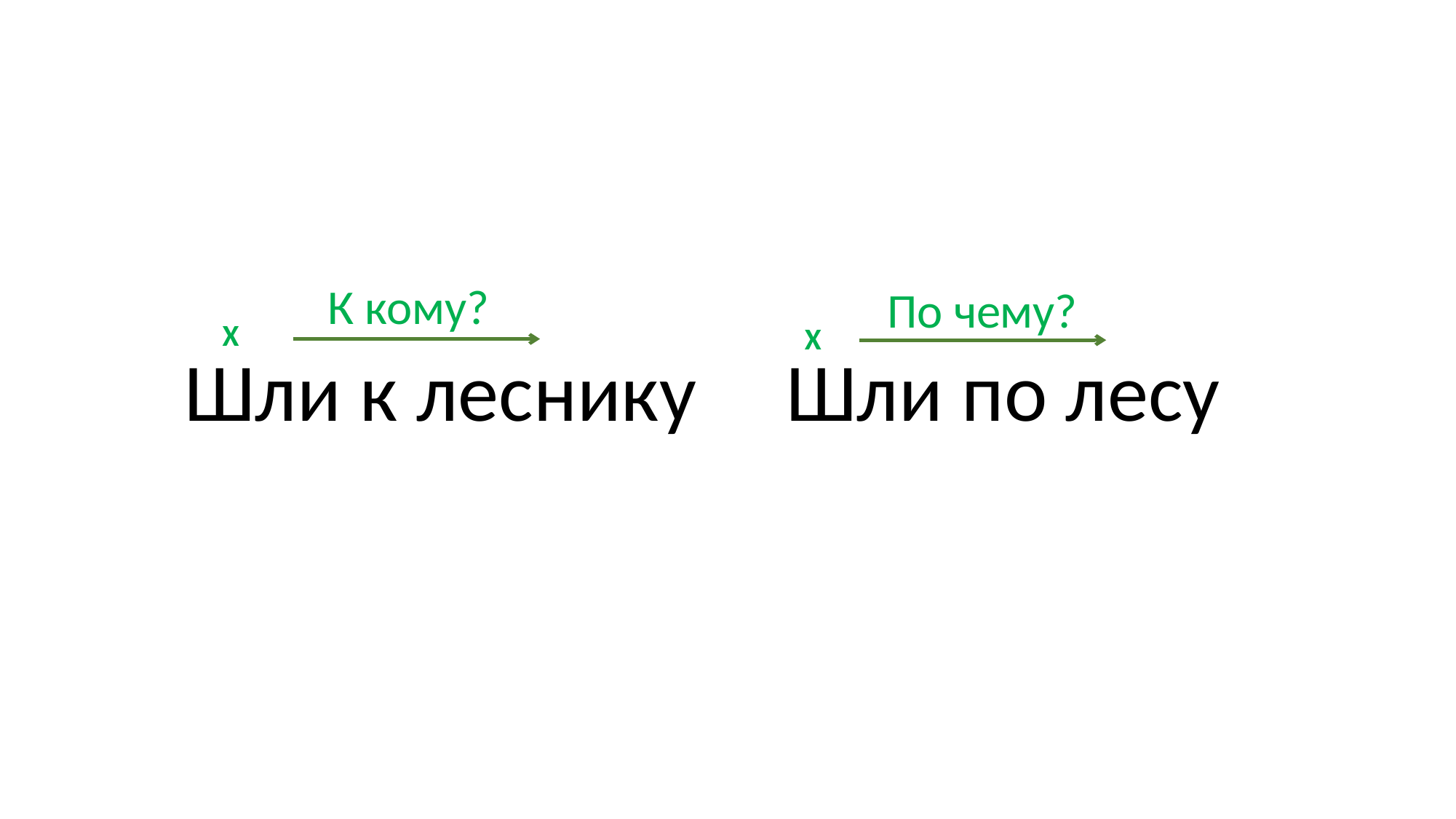

| Шли к леснику | Шли по лесу |
| --- | --- |
К кому?
По чему?
Х
Х